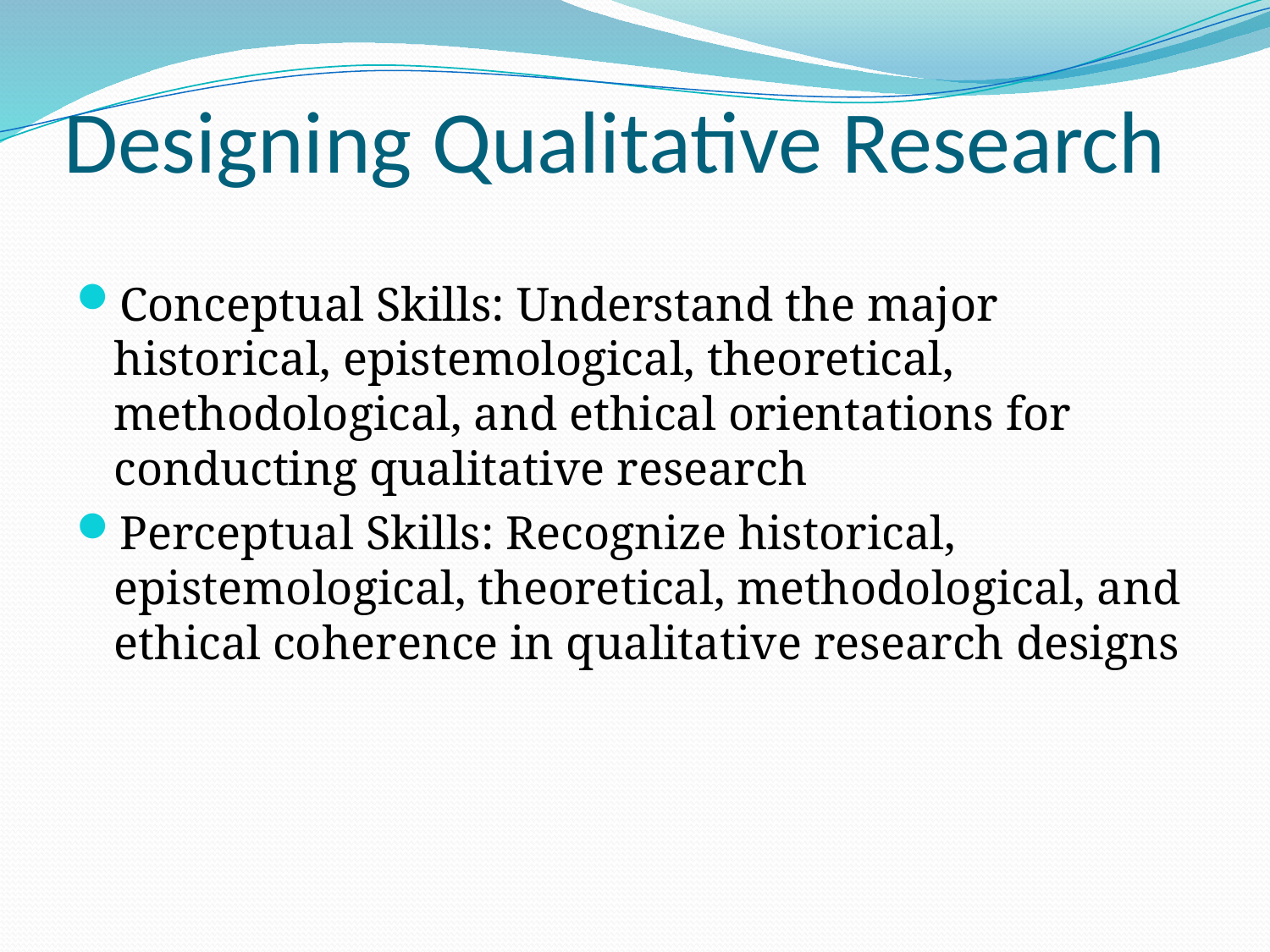

# Designing Qualitative Research
Conceptual Skills: Understand the major historical, epistemological, theoretical, methodological, and ethical orientations for conducting qualitative research
Perceptual Skills: Recognize historical, epistemological, theoretical, methodological, and ethical coherence in qualitative research designs